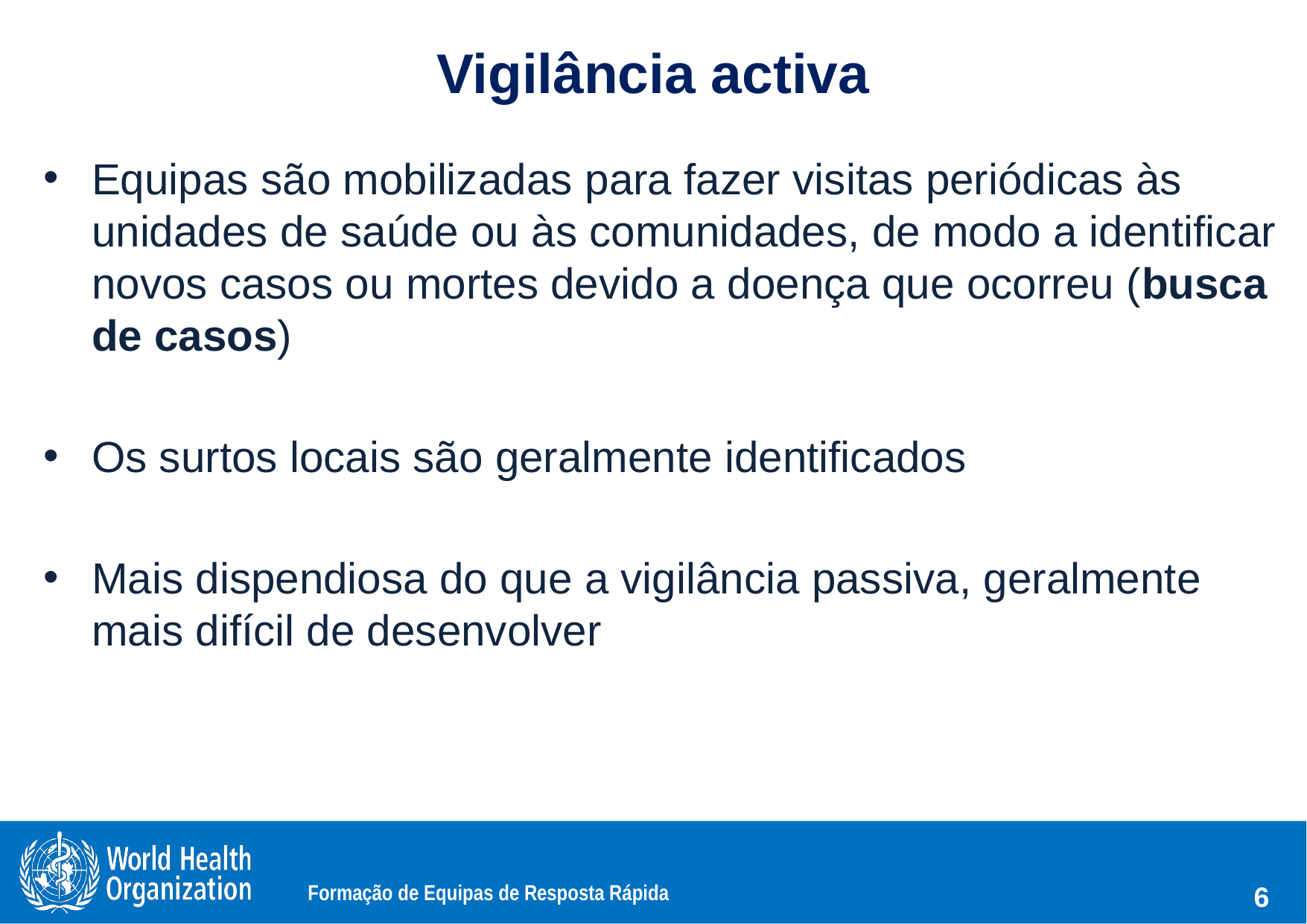

# Vigilância activa
Equipas são mobilizadas para fazer visitas periódicas às unidades de saúde ou às comunidades, de modo a identificar novos casos ou mortes devido a doença que ocorreu (busca de casos)

Os surtos locais são geralmente identificados

Mais dispendiosa do que a vigilância passiva, geralmente mais difícil de desenvolver